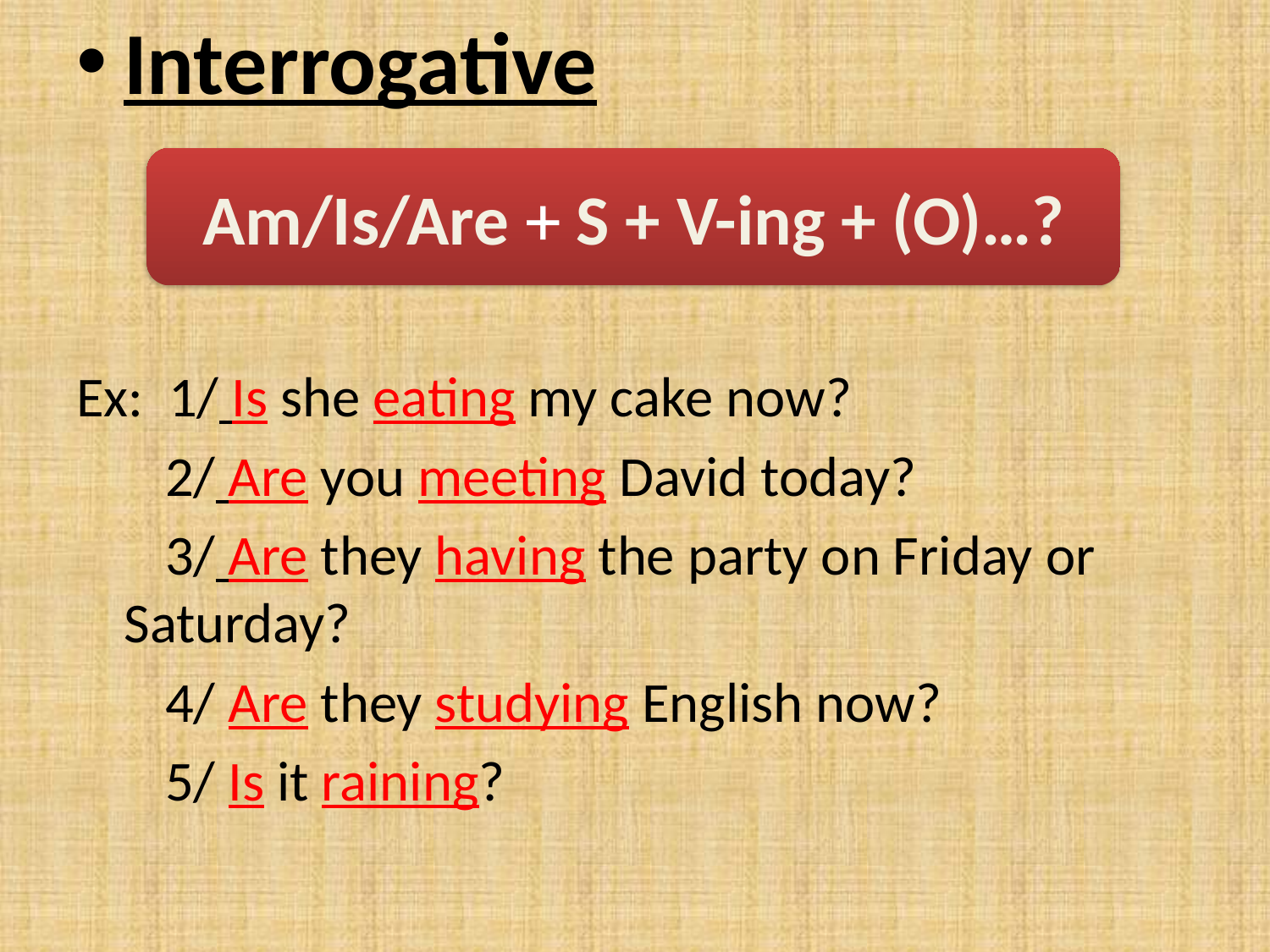

Interrogative

Ex:  1/ Is she eating my cake now?
       2/ Are you meeting David today?
       3/ Are they having the party on Friday or Saturday?
       4/ Are they studying English now?
       5/ Is it raining?

Am/Is/Are + S + V-ing + (O)…?